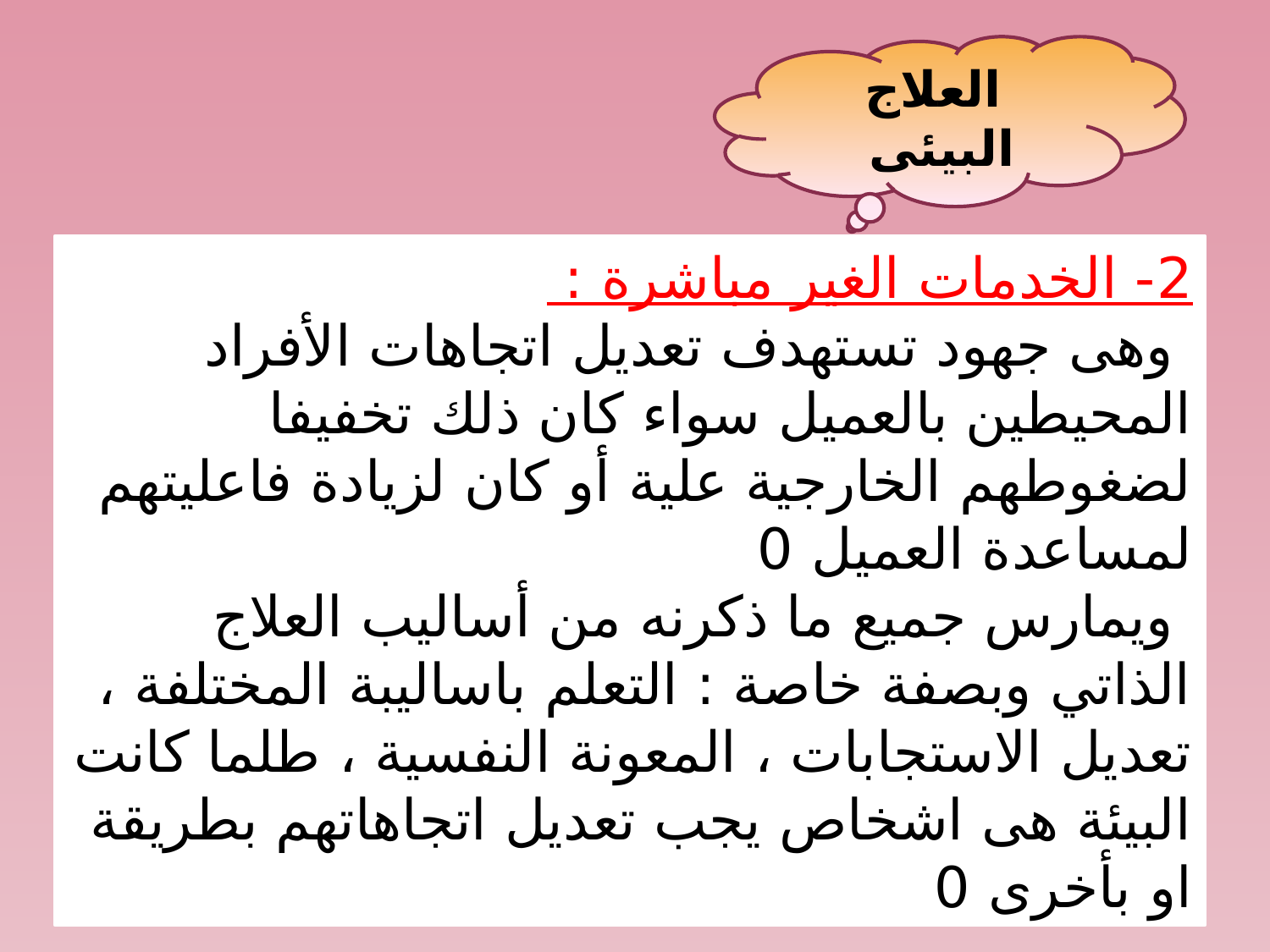

العلاج البيئى
2- الخدمات الغير مباشرة :
 وهى جهود تستهدف تعديل اتجاهات الأفراد المحيطين بالعميل سواء كان ذلك تخفيفا لضغوطهم الخارجية علية أو كان لزيادة فاعليتهم لمساعدة العميل 0
 ويمارس جميع ما ذكرنه من أساليب العلاج الذاتي وبصفة خاصة : التعلم باساليبة المختلفة ، تعديل الاستجابات ، المعونة النفسية ، طلما كانت البيئة هى اشخاص يجب تعديل اتجاهاتهم بطريقة او بأخرى 0